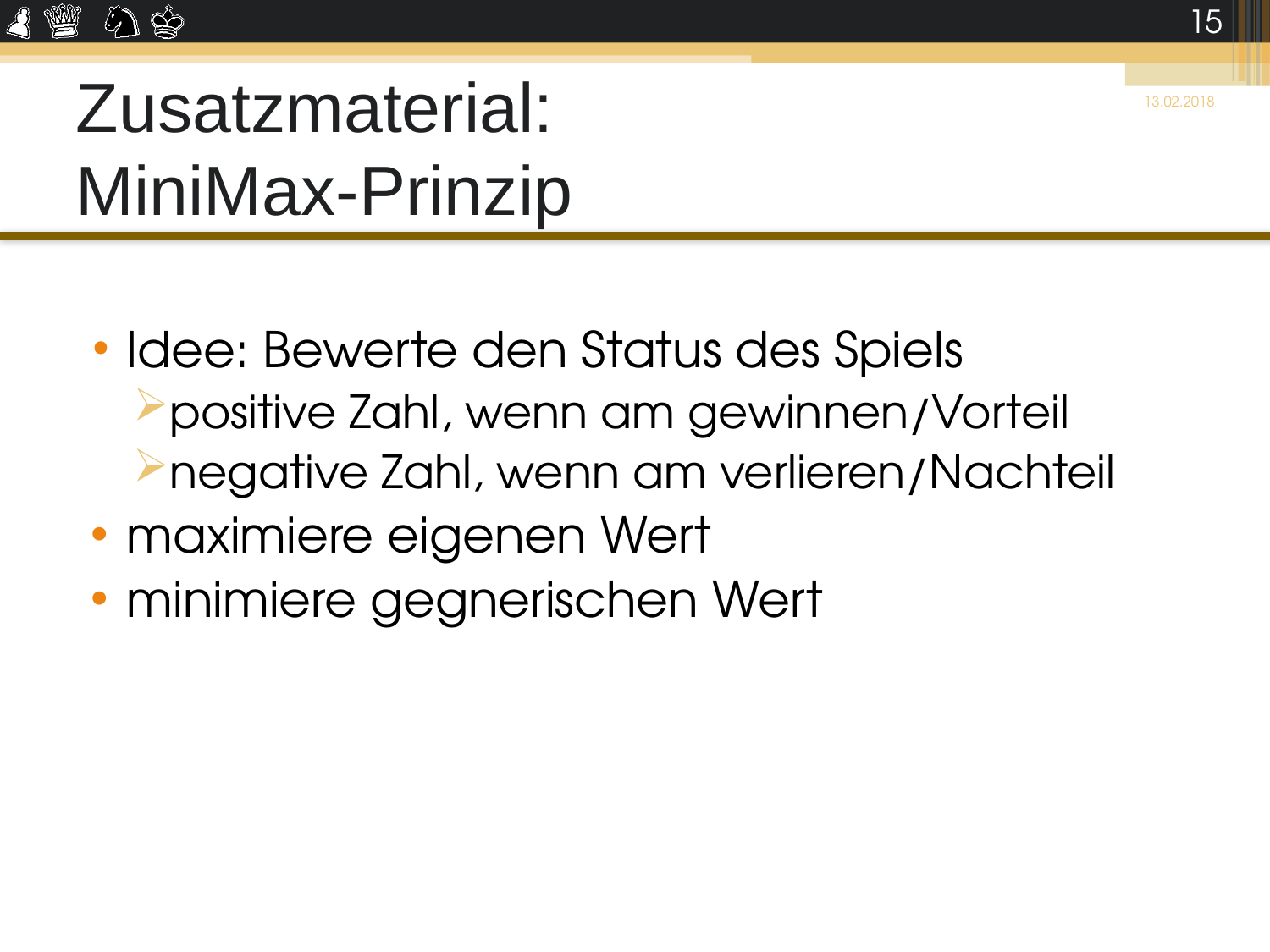

15
# Zusatzmaterial: MiniMax-Prinzip
13.02.2018
Idee: Bewerte den Status des Spiels
positive Zahl, wenn am gewinnen/Vorteil
negative Zahl, wenn am verlieren/Nachteil
maximiere eigenen Wert
minimiere gegnerischen Wert